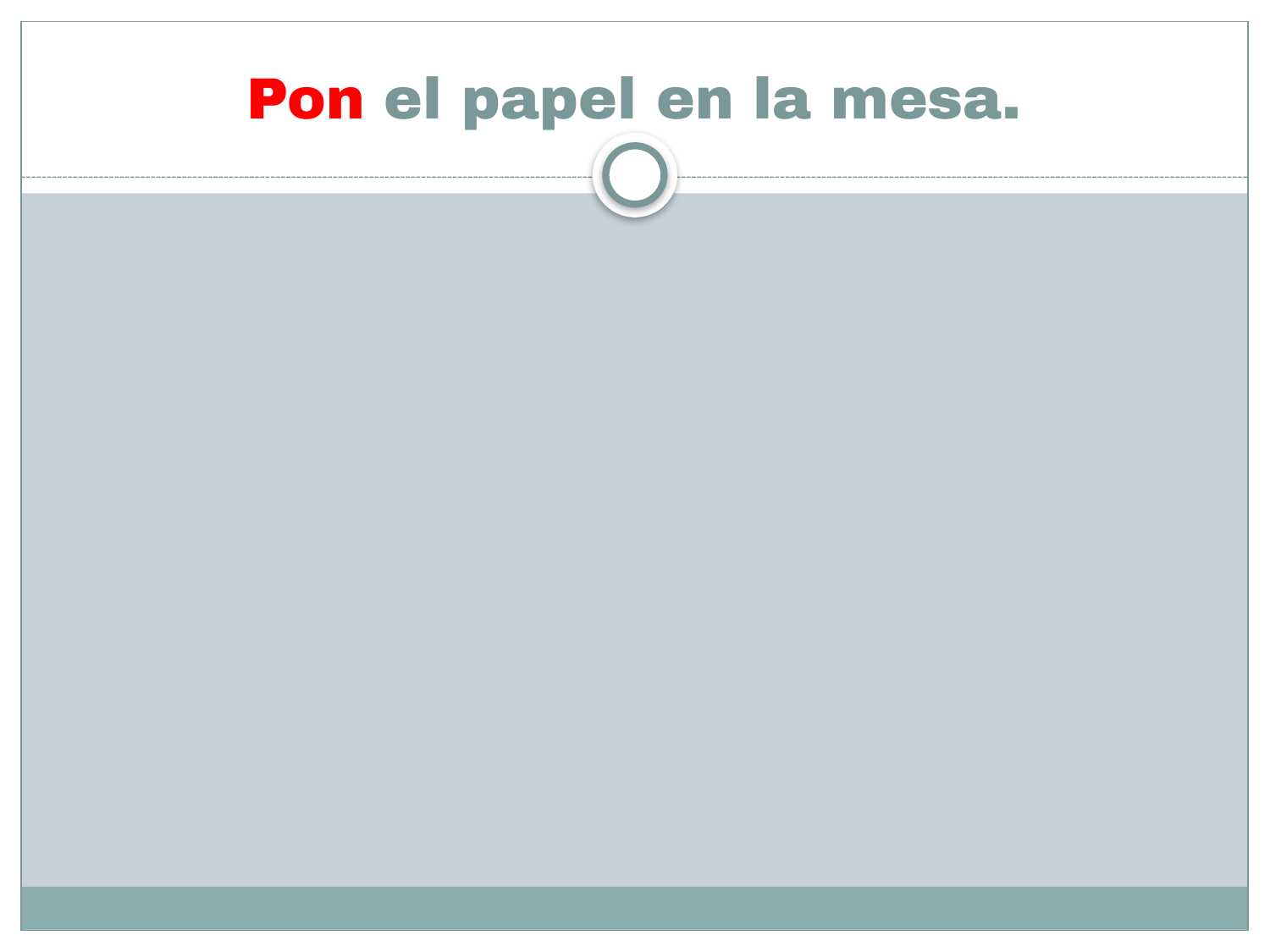

# Pon el papel en la mesa.